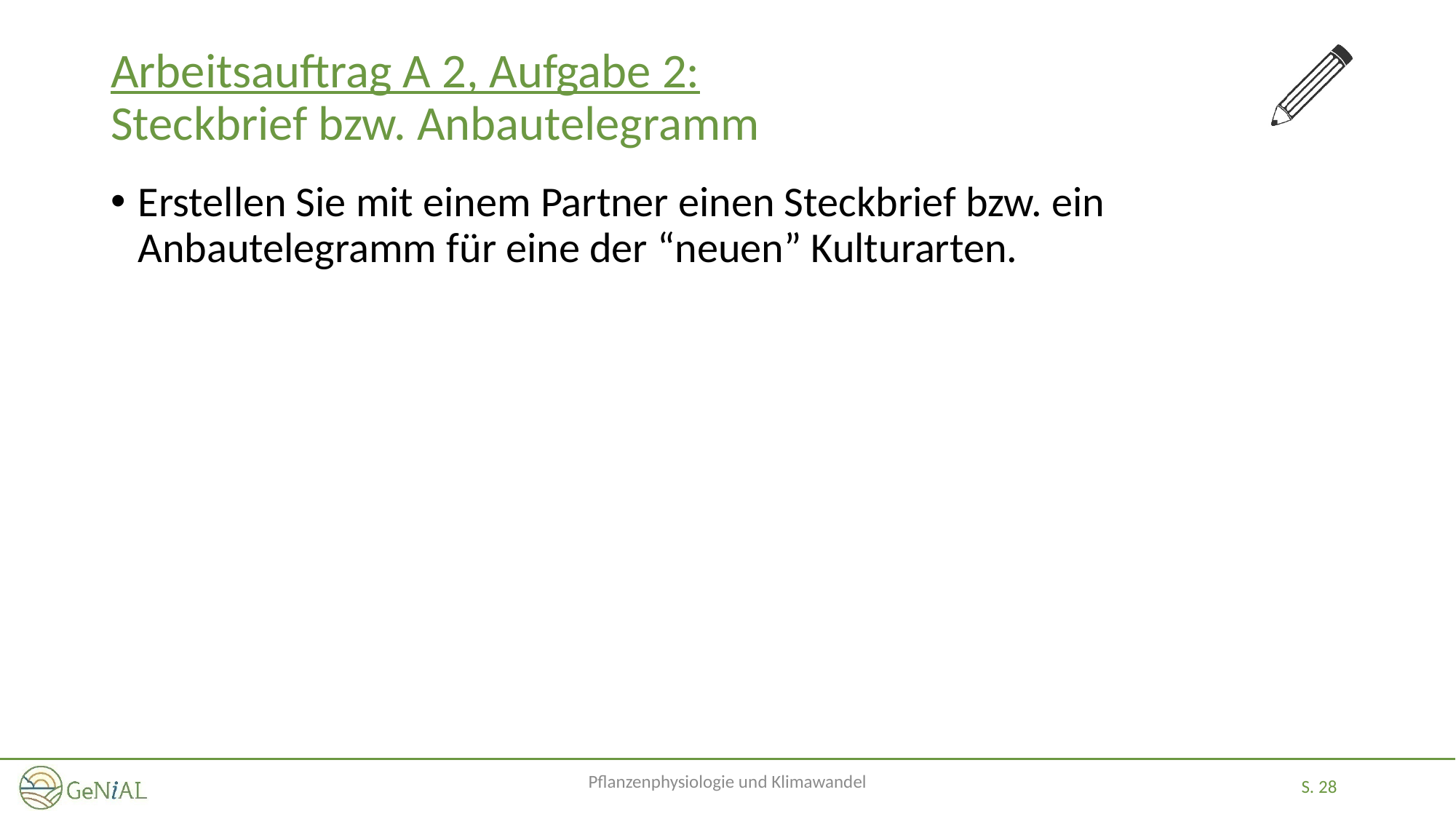

# Arbeitsauftrag A 2, Aufgabe 2: Steckbrief bzw. Anbautelegramm
Erstellen Sie mit einem Partner einen Steckbrief bzw. ein Anbautelegramm für eine der “neuen” Kulturarten.
Pflanzenphysiologie und Klimawandel